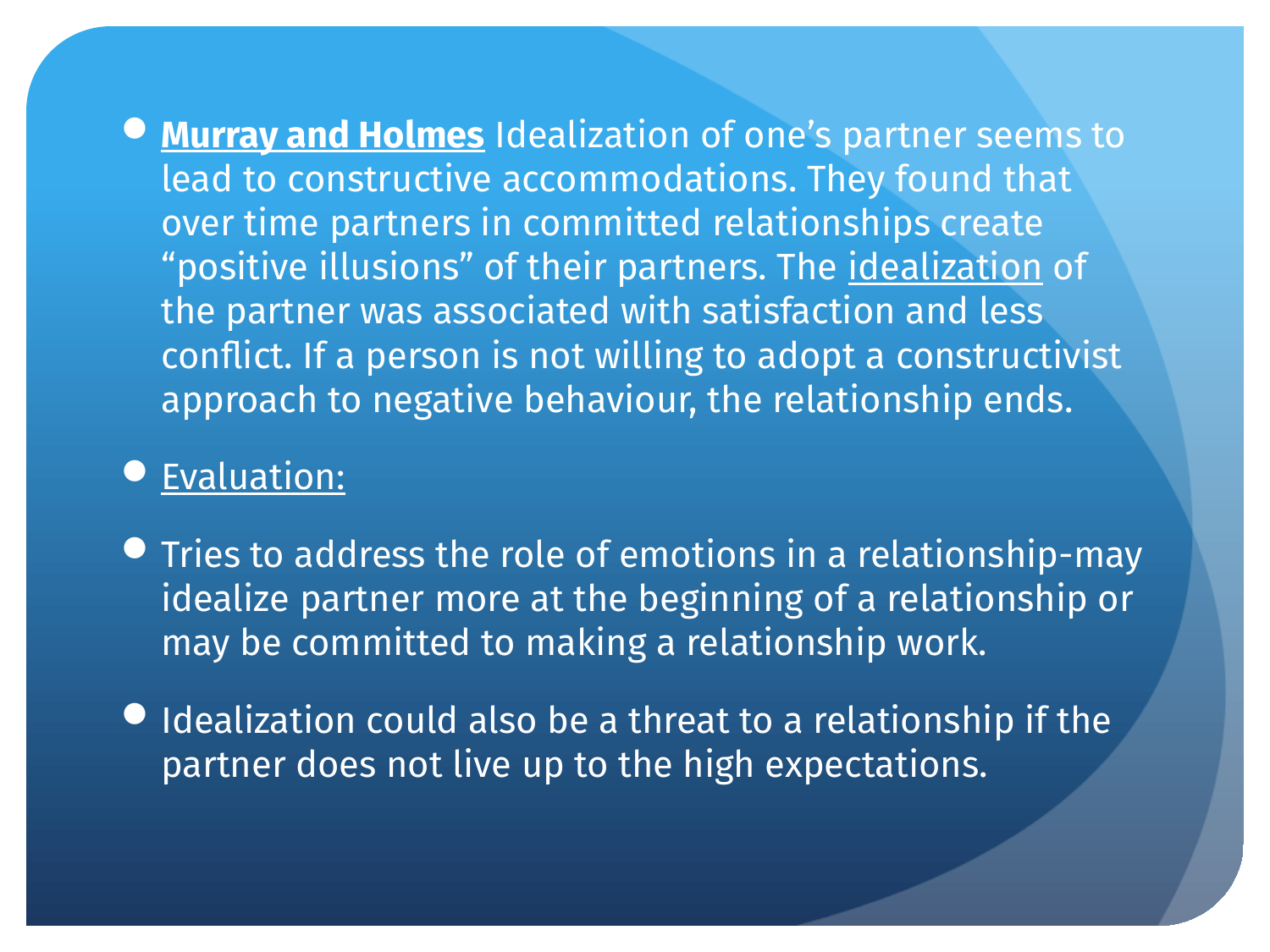

Murray and Holmes Idealization of one’s partner seems to lead to constructive accommodations. They found that over time partners in committed relationships create “positive illusions” of their partners. The idealization of the partner was associated with satisfaction and less conflict. If a person is not willing to adopt a constructivist approach to negative behaviour, the relationship ends.
Evaluation:
Tries to address the role of emotions in a relationship-may idealize partner more at the beginning of a relationship or may be committed to making a relationship work.
Idealization could also be a threat to a relationship if the partner does not live up to the high expectations.